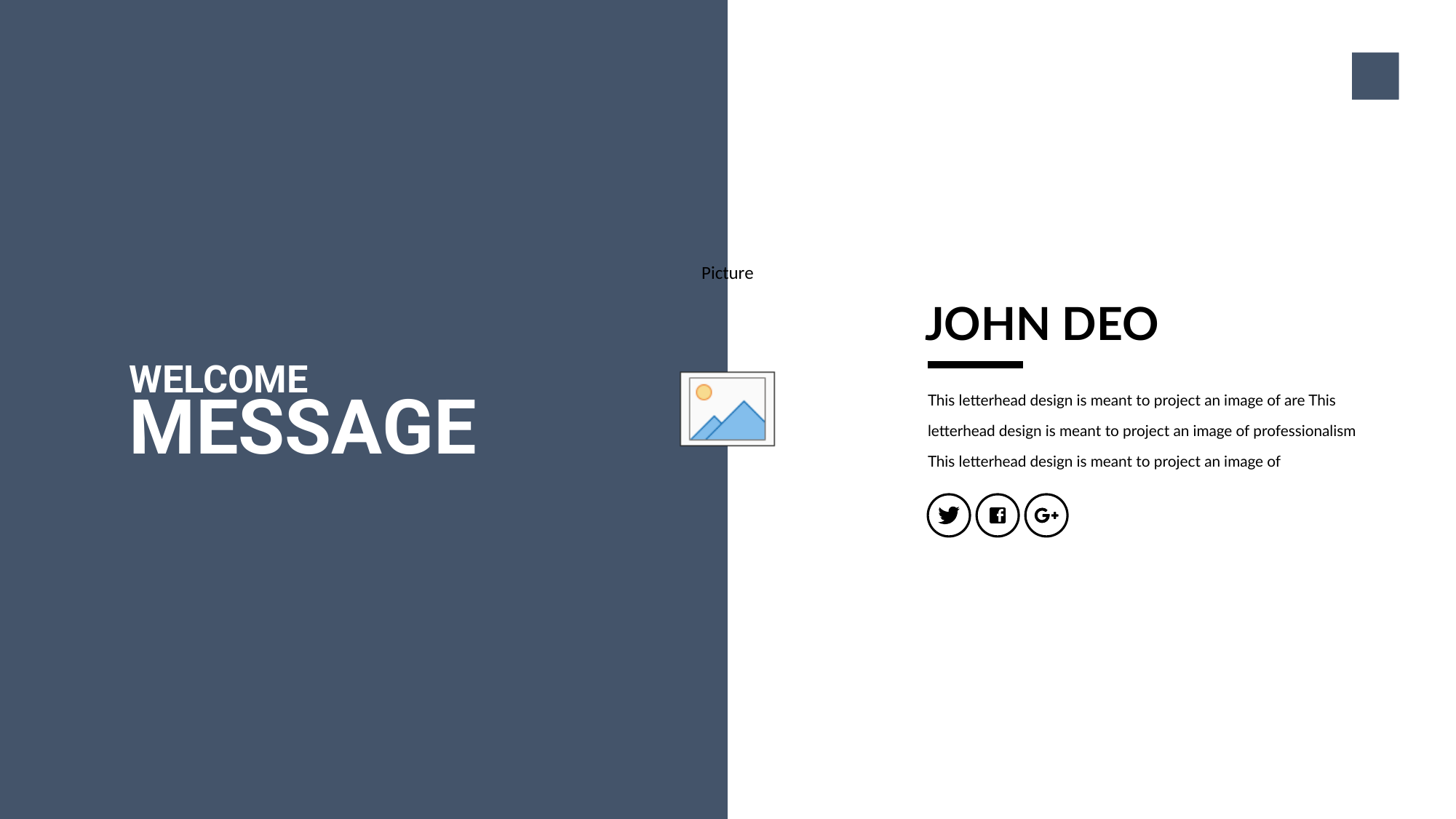

2

JOHN DEO
This letterhead design is meant to project an image of are This letterhead design is meant to project an image of professionalism This letterhead design is meant to project an image of

WELCOME MESSAGE